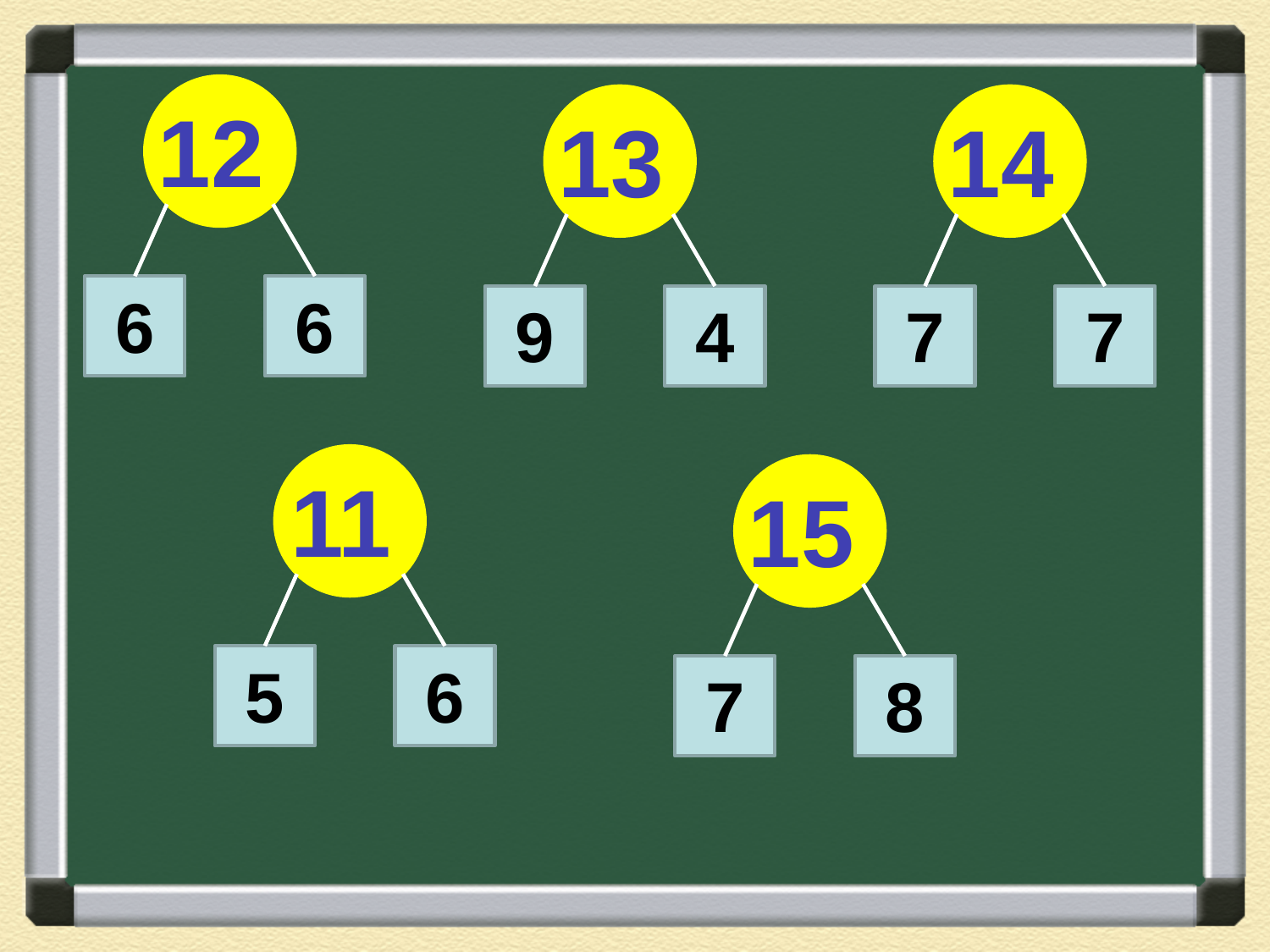

12

13
14
6
6
9
4
7
7

11

15
5
6
7
8